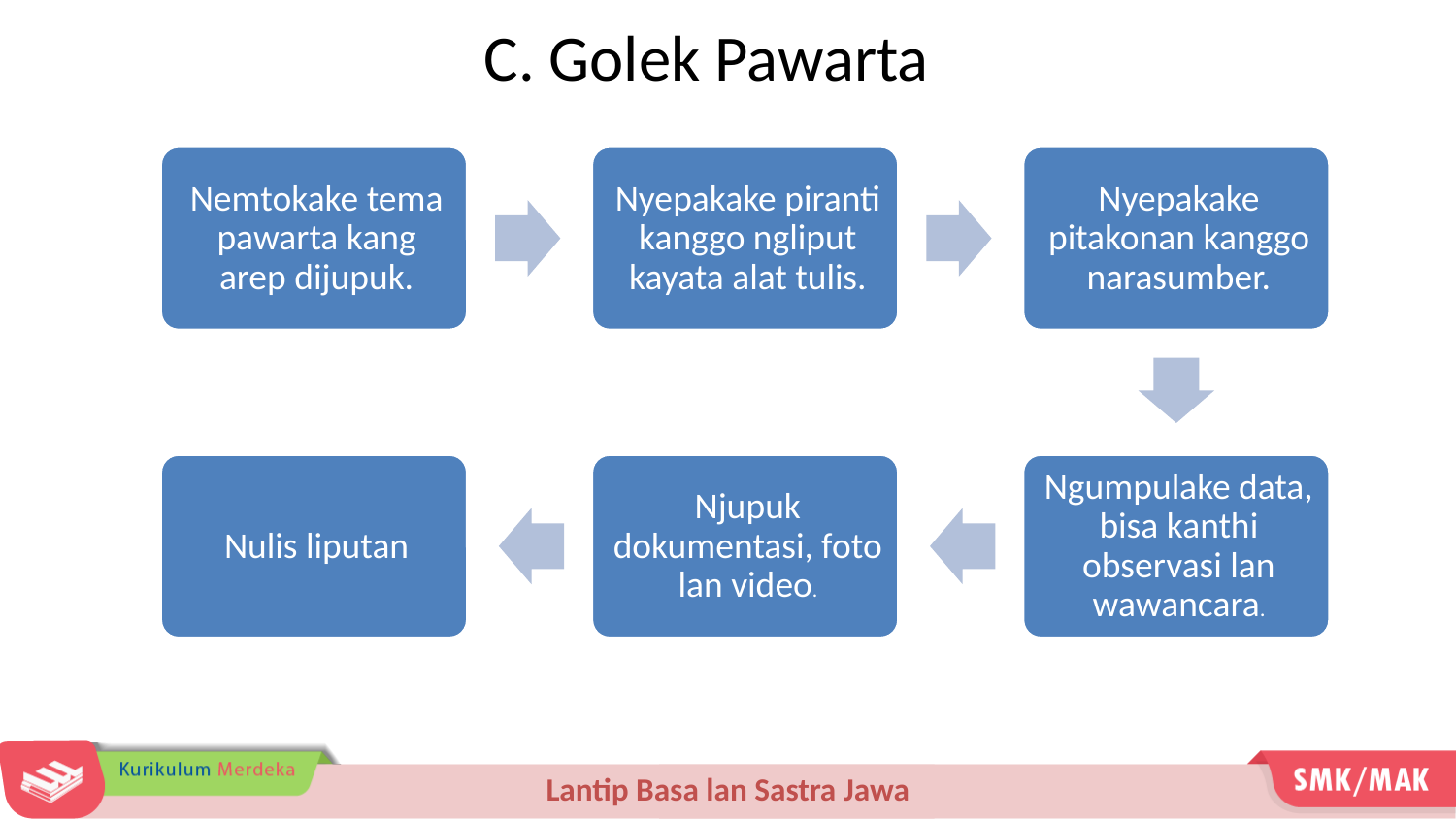

# C. Golek Pawarta
Nemtokake tema pawarta kang arep dijupuk.

Nyepakake piranti kanggo ngliput kayata alat tulis.

Nyepakake pitakonan kanggo narasumber.

Ngumpulake data, bisa kanthi observasi lan wawancara.

Njupuk dokumentasi, foto lan video.

Nulis liputan